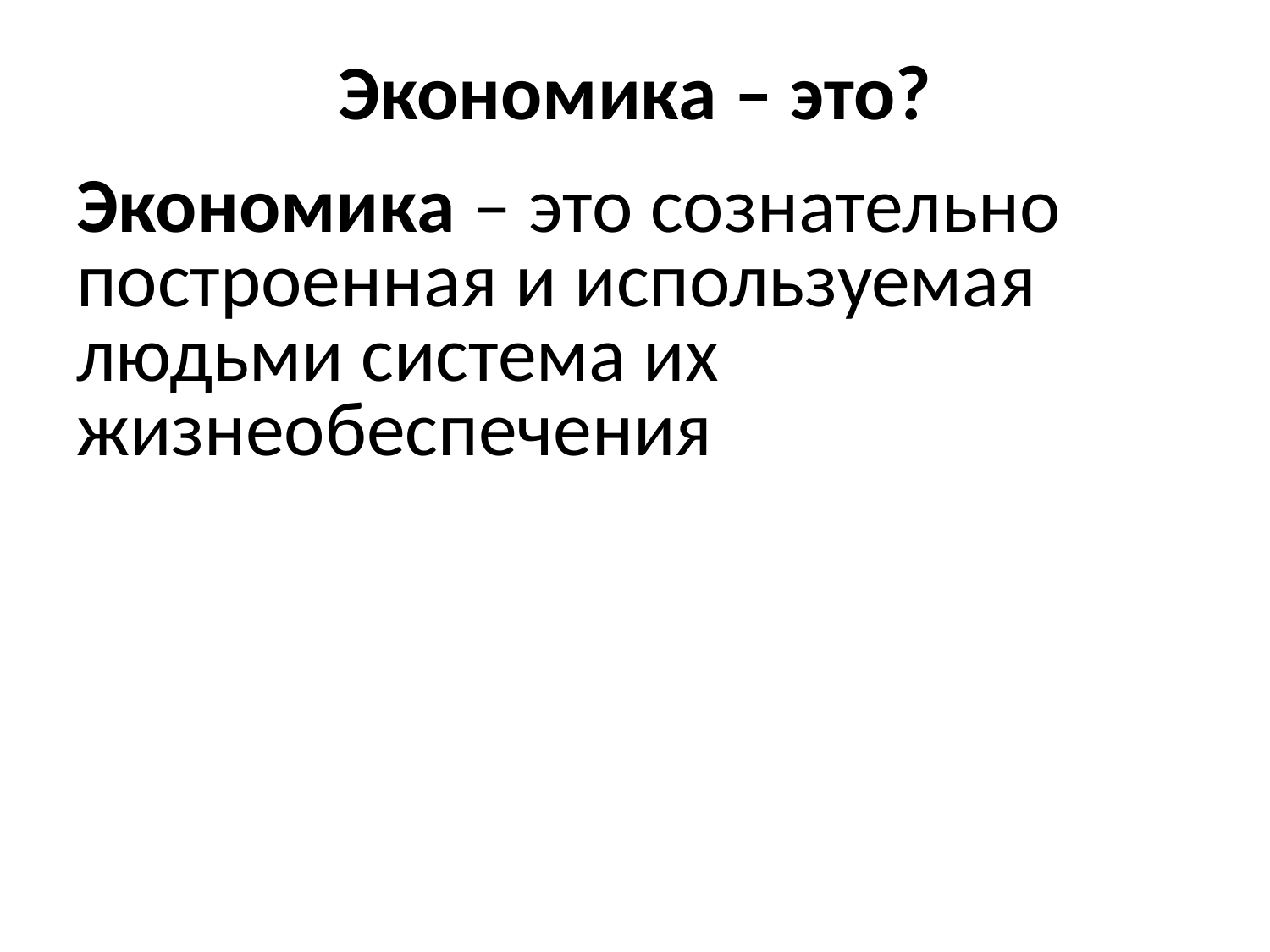

# Экономика – это?
Экономика – это сознательно построенная и используемая людьми система их жизнеобеспечения